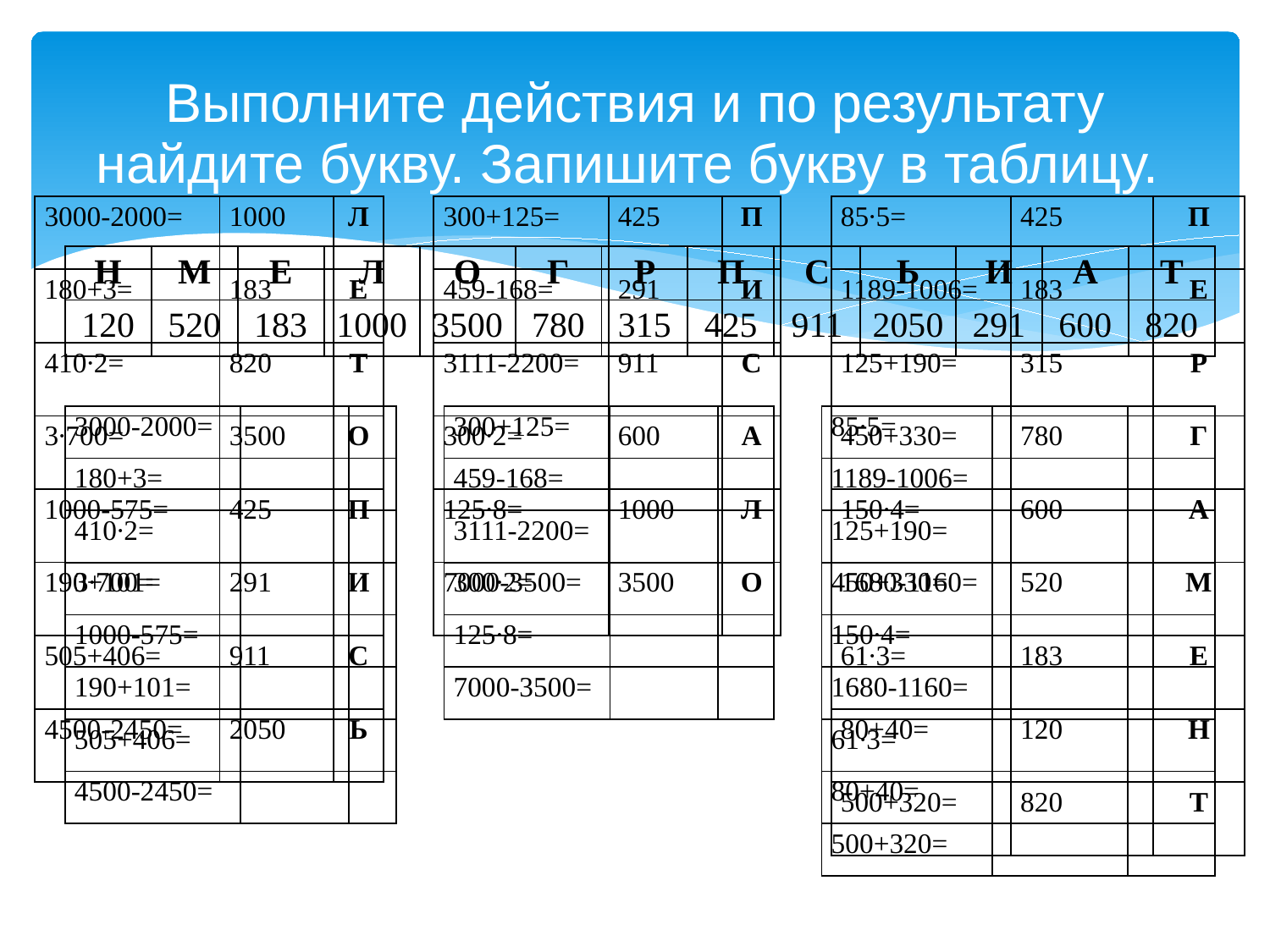

# Выполните действия и по результату найдите букву. Запишите букву в таблицу.
| 3000-2000= | 1000 | Л |  | 300+125= | 425 | П |  | 85∙5= | 425 | П |
| --- | --- | --- | --- | --- | --- | --- | --- | --- | --- | --- |
| 180+3= | 183 | Е |  | 459-168= | 291 | И |  | 1189-1006= | 183 | Е |
| 410∙2= | 820 | Т |  | 3111-2200= | 911 | С |  | 125+190= | 315 | Р |
| 3∙700= | 3500 | О |  | 300∙2= | 600 | А |  | 450+330= | 780 | Г |
| 1000-575= | 425 | П |  | 125∙8= | 1000 | Л |  | 150∙4= | 600 | А |
| 190+101= | 291 | И |  | 7000-3500= | 3500 | О |  | 1680-1160= | 520 | М |
| 505+406= | 911 | С |  |  |  |  |  | 61∙3= | 183 | Е |
| 4500-2450= | 2050 | Ь |  |  |  |  |  | 80+40= | 120 | Н |
|  |  |  |  |  |  |  |  | 500+320= | 820 | Т |
| Н | М | Е | Л | О | Г | Р | П | С | Ь | И | А | Т |
| --- | --- | --- | --- | --- | --- | --- | --- | --- | --- | --- | --- | --- |
| 120 | 520 | 183 | 1000 | 3500 | 780 | 315 | 425 | 911 | 2050 | 291 | 600 | 820 |
| 3000-2000= |  |  |  | 300+125= |  |  |  | 85∙5= |  |  |
| --- | --- | --- | --- | --- | --- | --- | --- | --- | --- | --- |
| 180+3= |  |  |  | 459-168= |  |  |  | 1189-1006= |  |  |
| 410∙2= |  |  |  | 3111-2200= |  |  |  | 125+190= |  |  |
| 3∙700= |  |  |  | 300∙2= |  |  |  | 450+330= |  |  |
| 1000-575= |  |  |  | 125∙8= |  |  |  | 150∙4= |  |  |
| 190+101= |  |  |  | 7000-3500= |  |  |  | 1680-1160= |  |  |
| 505+406= |  |  |  |  |  |  |  | 61∙3= |  |  |
| 4500-2450= |  |  |  |  |  |  |  | 80+40= |  |  |
|  |  |  |  |  |  |  |  | 500+320= |  |  |